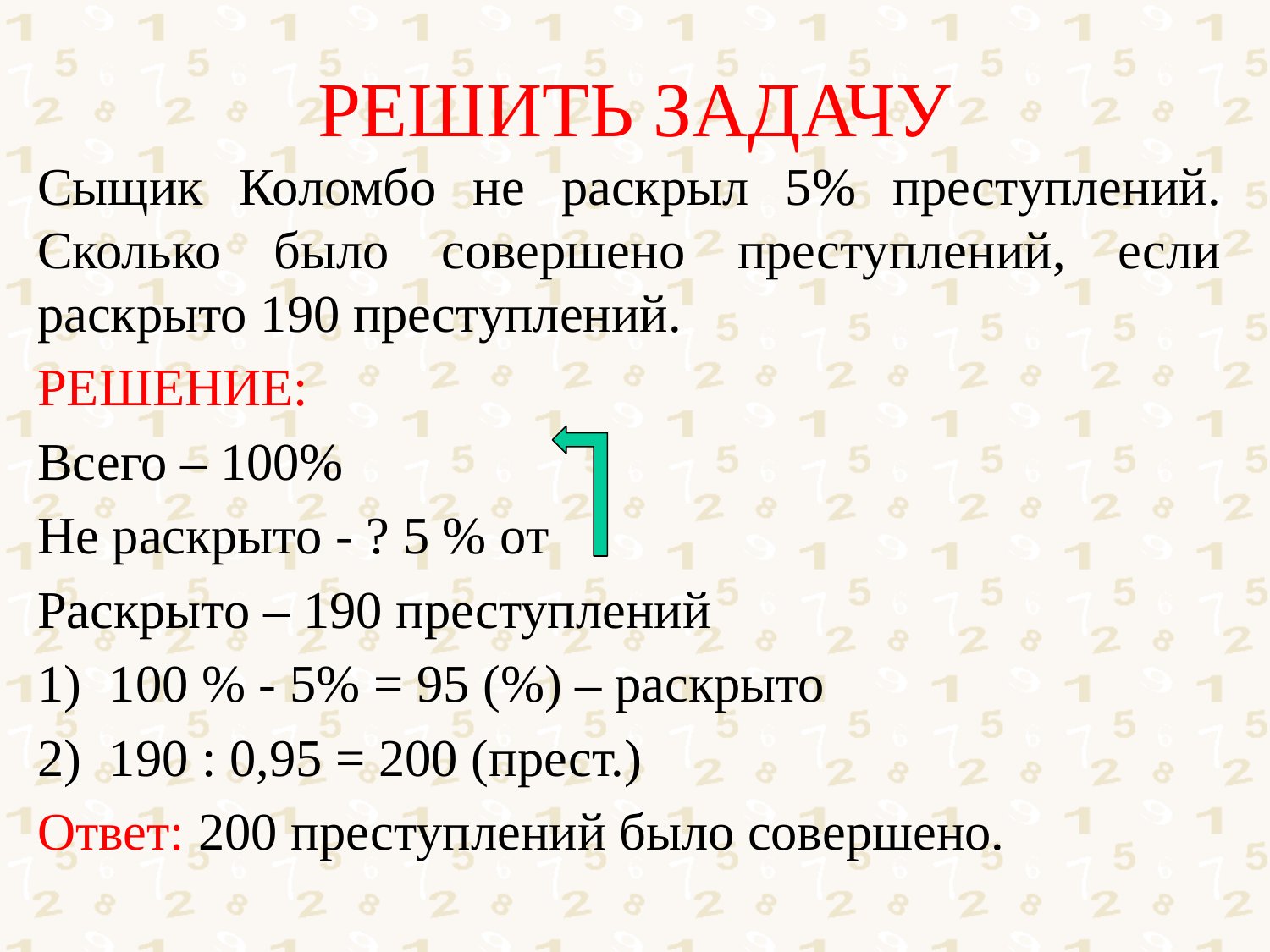

# РЕШИТЬ ЗАДАЧУ
Сыщик Коломбо не раскрыл 5% преступлений. Сколько было совершено преступлений, если раскрыто 190 преступлений.
РЕШЕНИЕ:
Всего – 100%
Не раскрыто - ? 5 % от
Раскрыто – 190 преступлений
100 % - 5% = 95 (%) – раскрыто
190 : 0,95 = 200 (прест.)
Ответ: 200 преступлений было совершено.